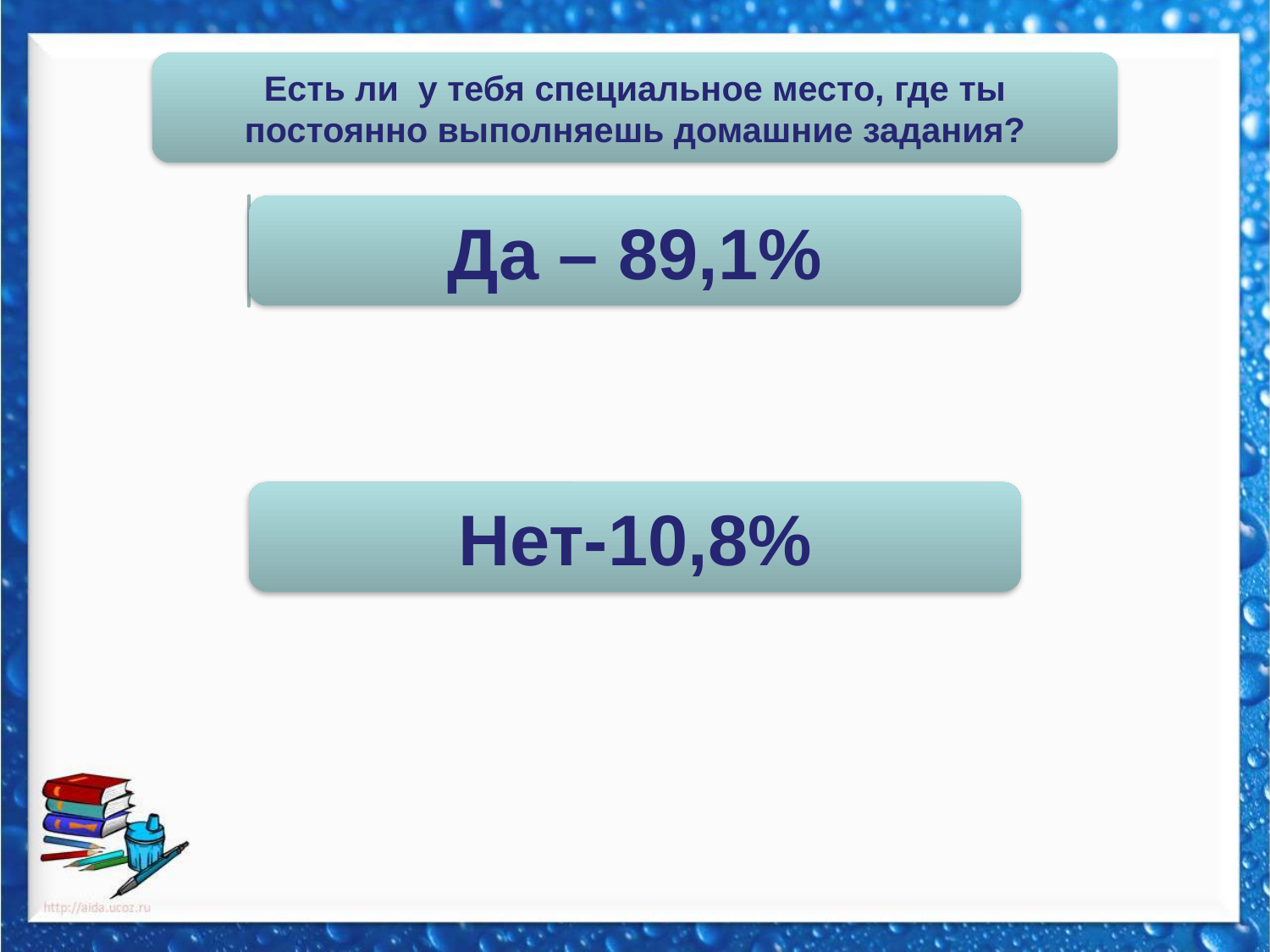

#
Есть ли  у тебя специальное место, где ты постоянно выполняешь домашние задания?
Да – 89,1%
Нет-10,8%